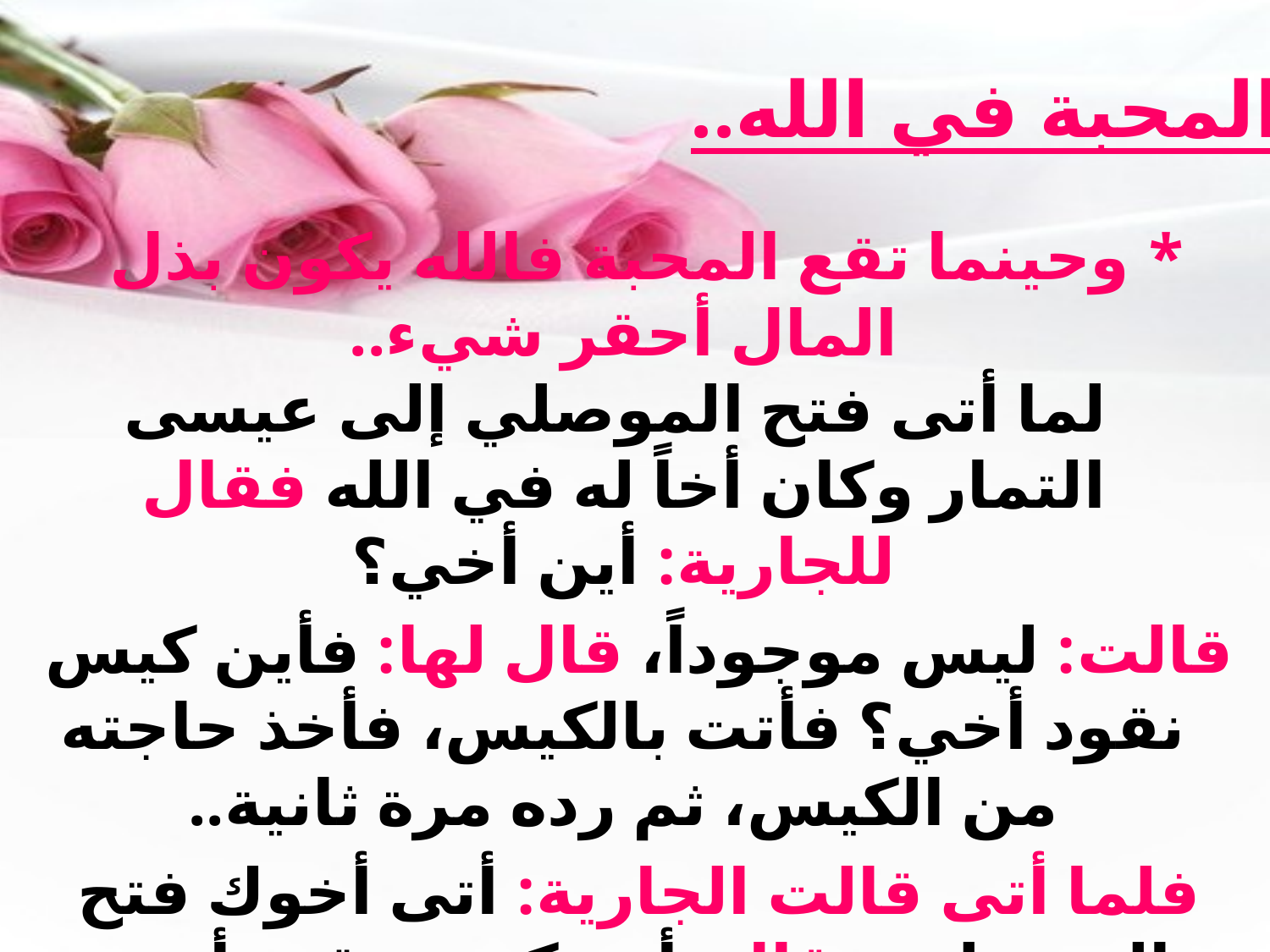

المحبة في الله..
* وحينما تقع المحبة فالله يكون بذل المال أحقر شيء..
 لما أتى فتح الموصلي إلى عيسى التمار وكان أخاً له في الله فقال للجارية: أين أخي؟
 قالت: ليس موجوداً، قال لها: فأين كيس نقود أخي؟ فأتت بالكيس، فأخذ حاجته من الكيس، ثم رده مرة ثانية..
 فلما أتى قالت الجارية: أتى أخوك فتح الموصلي وقال: أين كيس نقود أخي، فأخذ حاجته ثم مضى..
 قال: أشهد الله أنك حرة لوجهه إن كان ما تقولينه حقاً..